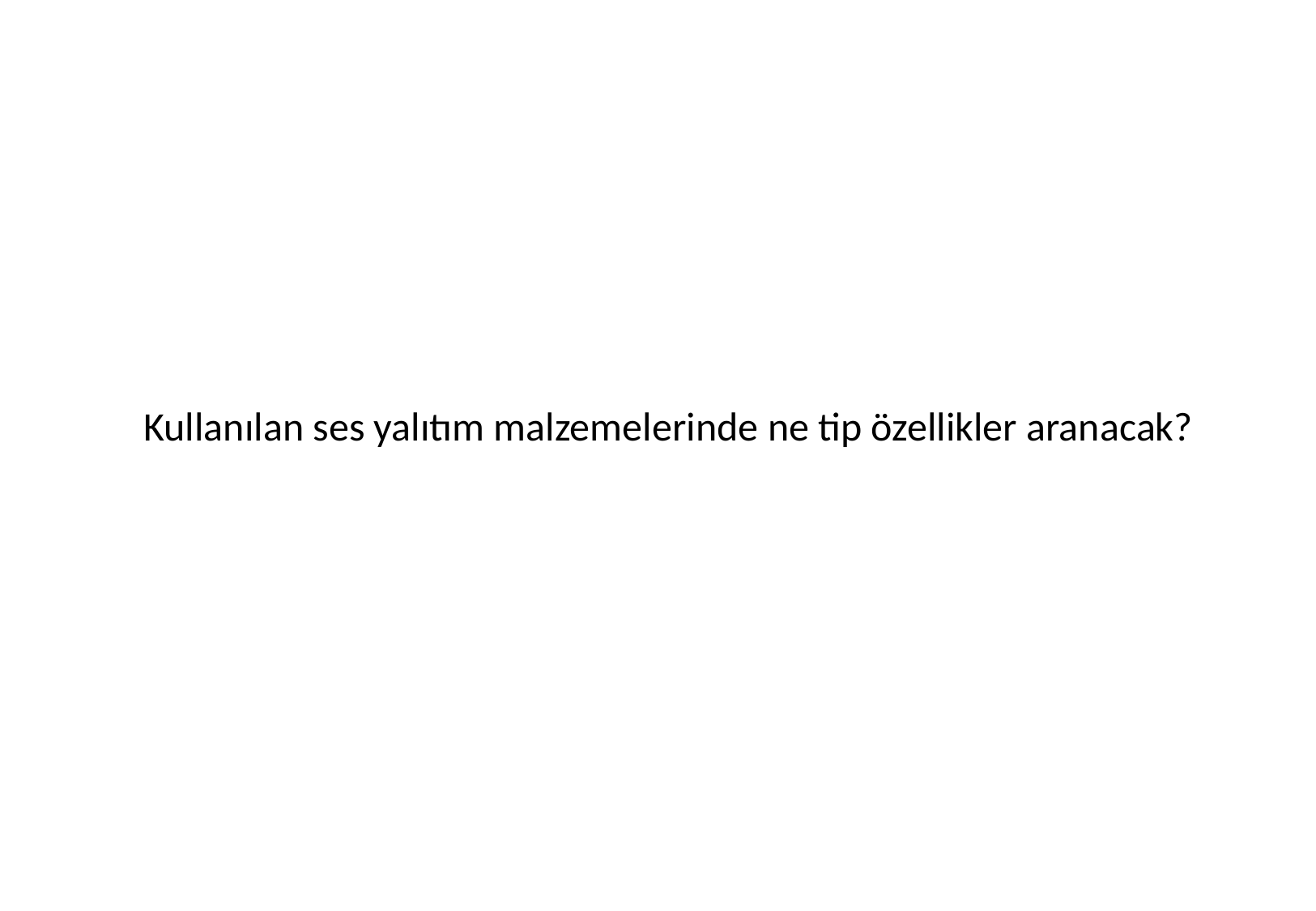

Kullanılan ses yalıtım malzemelerinde ne tip özellikler aranacak?